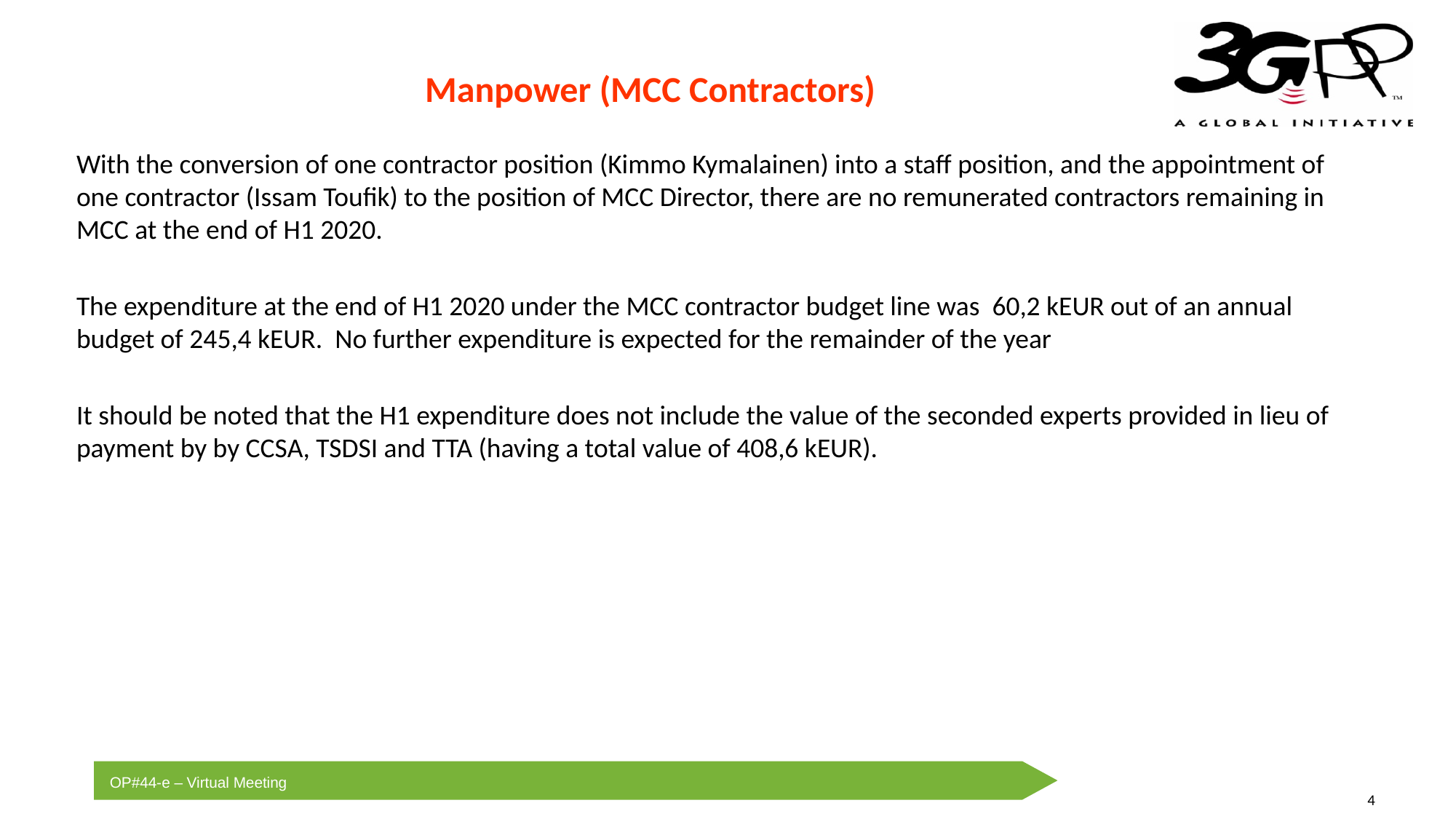

Manpower (MCC Contractors)

With the conversion of one contractor position (Kimmo Kymalainen) into a staff position, and the appointment of one contractor (Issam Toufik) to the position of MCC Director, there are no remunerated contractors remaining in MCC at the end of H1 2020.

The expenditure at the end of H1 2020 under the MCC contractor budget line was  60,2 kEUR out of an annual budget of 245,4 kEUR.  No further expenditure is expected for the remainder of the year

It should be noted that the H1 expenditure does not include the value of the seconded experts provided in lieu of payment by by CCSA, TSDSI and TTA (having a total value of 408,6 kEUR).